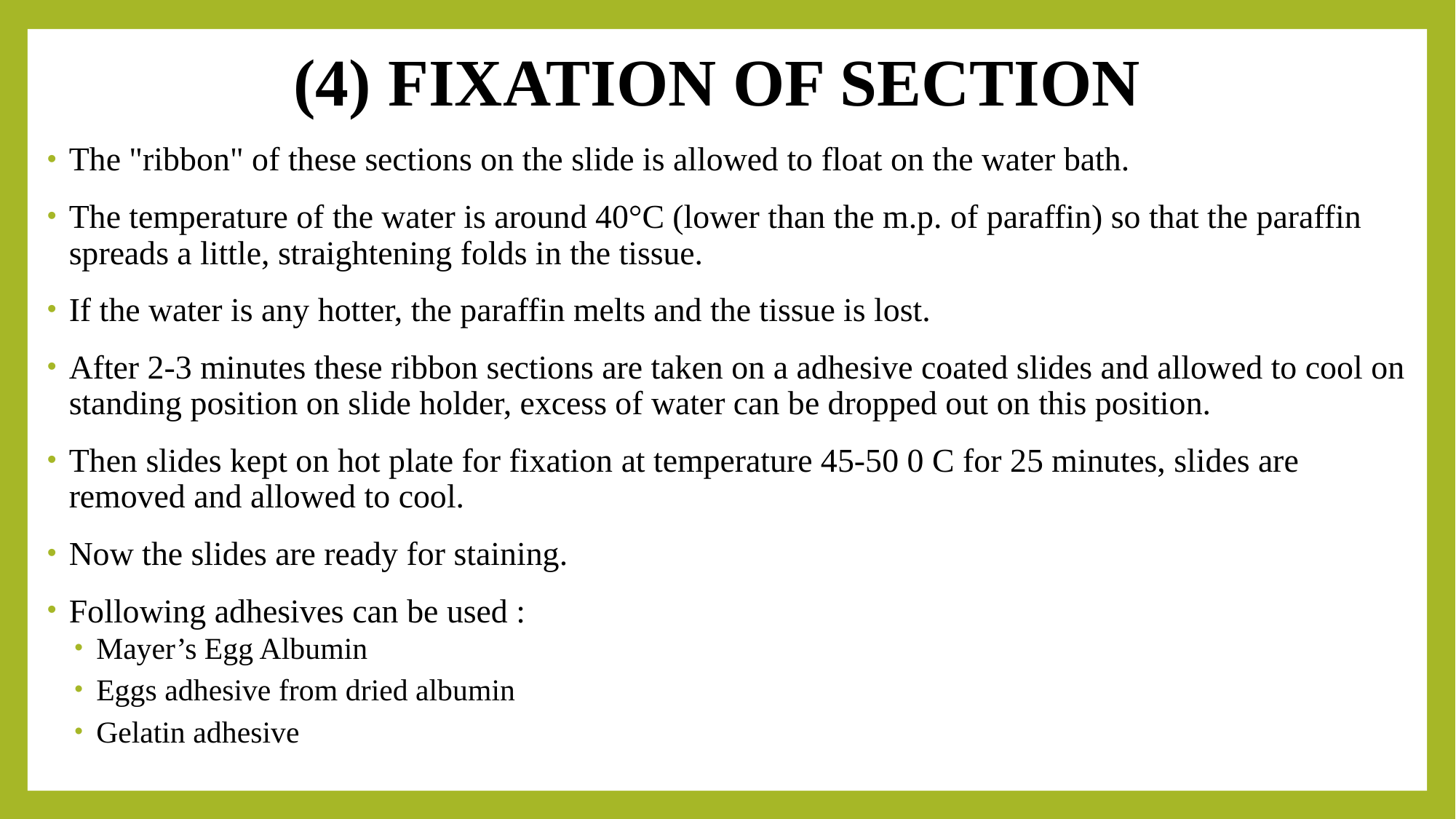

# (4) FIXATION OF SECTION
The "ribbon" of these sections on the slide is allowed to float on the water bath.
The temperature of the water is around 40°C (lower than the m.p. of paraffin) so that the paraffin spreads a little, straightening folds in the tissue.
If the water is any hotter, the paraffin melts and the tissue is lost.
After 2-3 minutes these ribbon sections are taken on a adhesive coated slides and allowed to cool on standing position on slide holder, excess of water can be dropped out on this position.
Then slides kept on hot plate for fixation at temperature 45-50 0 C for 25 minutes, slides are removed and allowed to cool.
Now the slides are ready for staining.
Following adhesives can be used :
Mayer’s Egg Albumin
Eggs adhesive from dried albumin
Gelatin adhesive